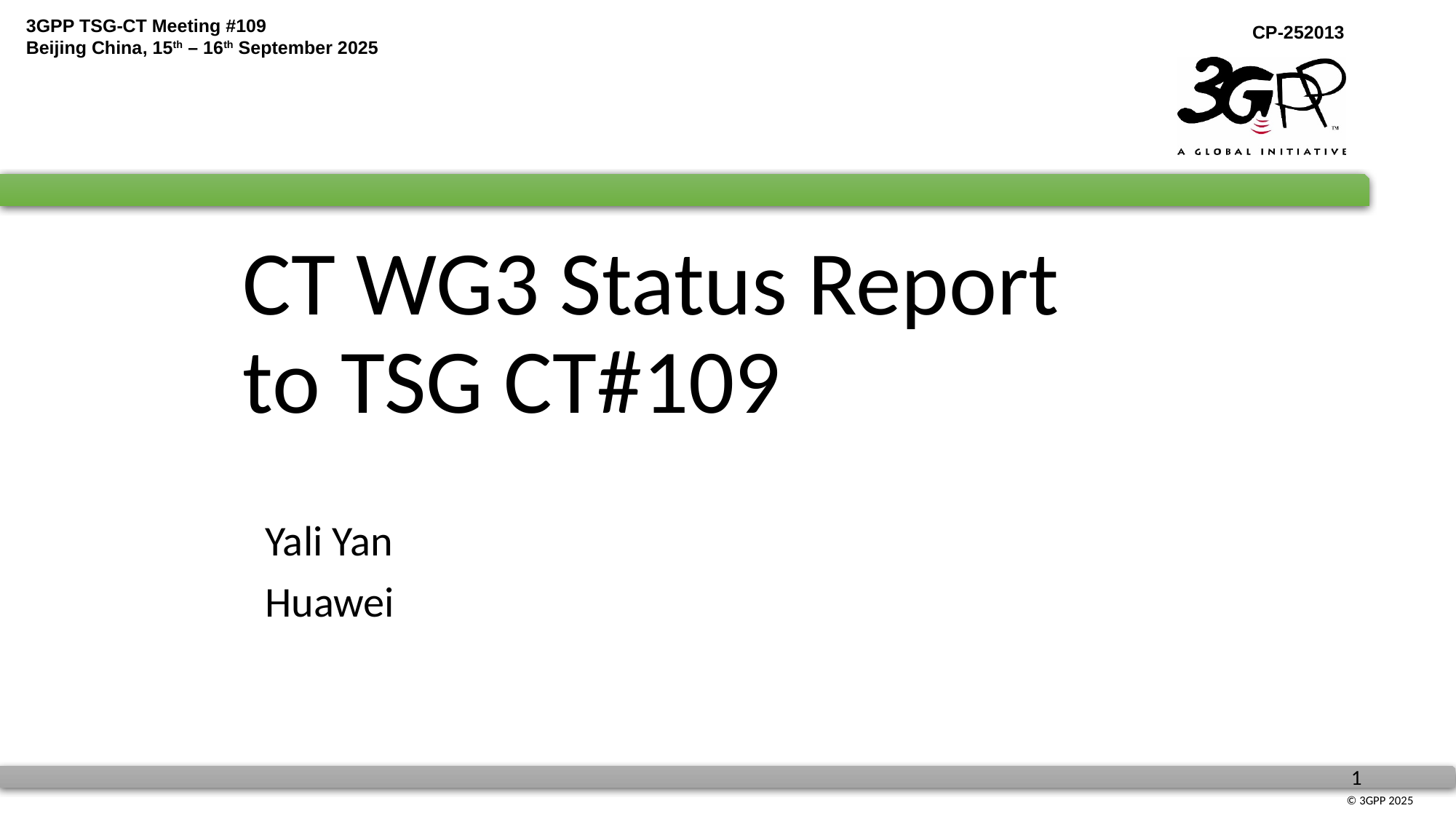

# CT WG3 Status Report to TSG CT#109
Yali Yan
Huawei